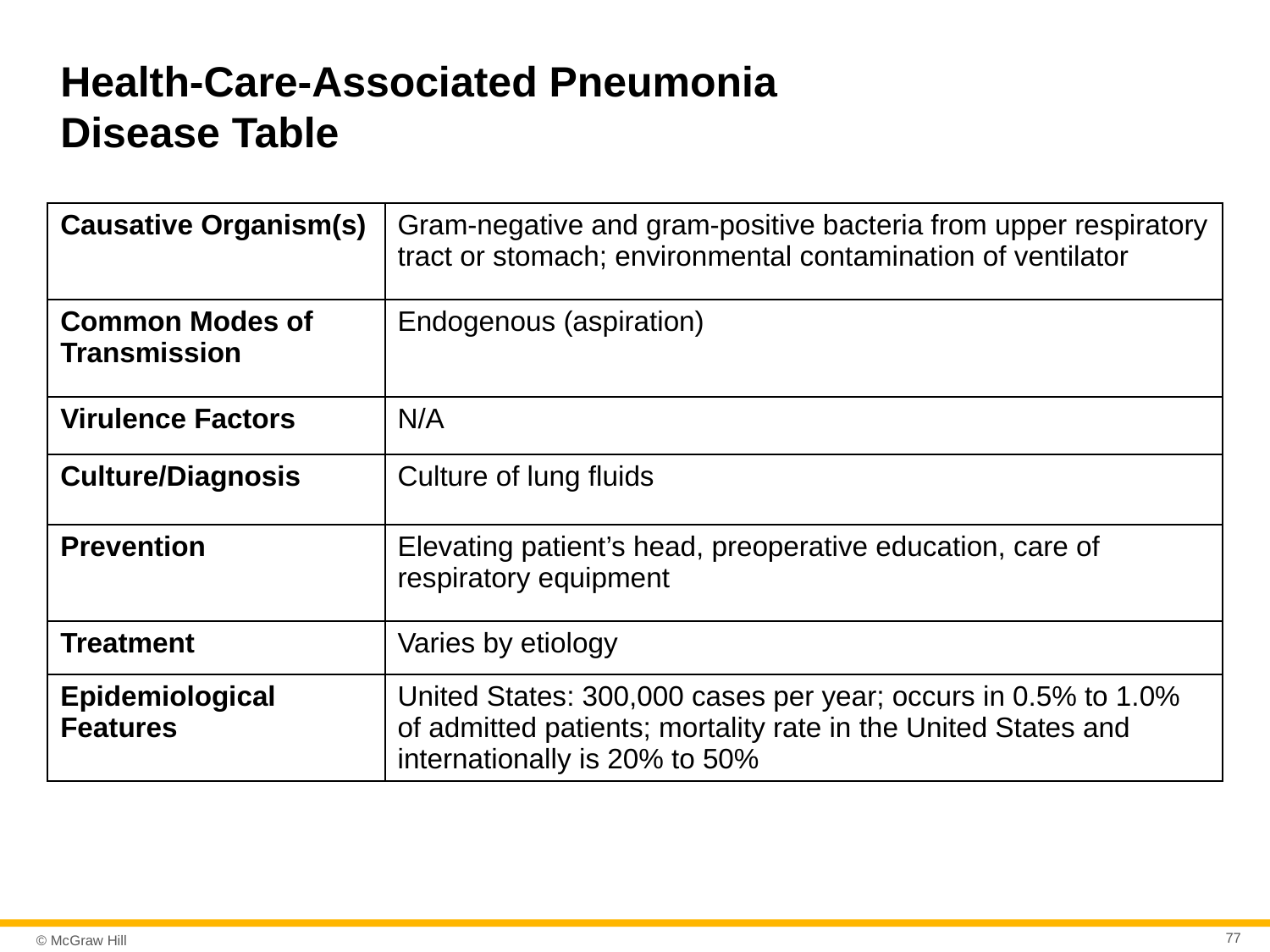

# Health-Care-Associated Pneumonia Disease Table
| Causative Organism(s) | Gram-negative and gram-positive bacteria from upper respiratory tract or stomach; environmental contamination of ventilator |
| --- | --- |
| Common Modes of Transmission | Endogenous (aspiration) |
| Virulence Factors | N/A |
| Culture/Diagnosis | Culture of lung fluids |
| Prevention | Elevating patient’s head, preoperative education, care of respiratory equipment |
| Treatment | Varies by etiology |
| Epidemiological Features | United States: 300,000 cases per year; occurs in 0.5% to 1.0% of admitted patients; mortality rate in the United States and internationally is 20% to 50% |